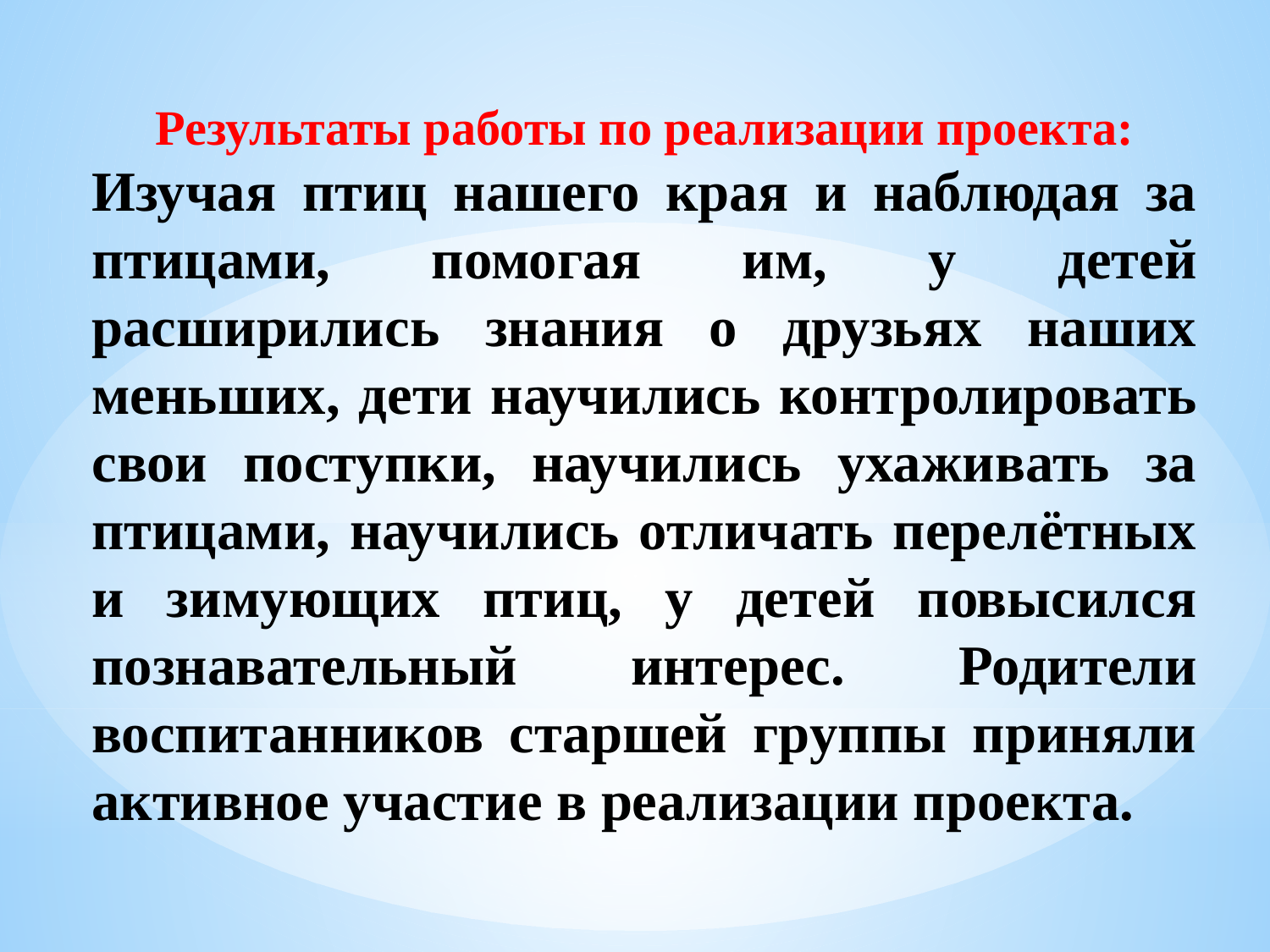

Результаты работы по реализации проекта:
Изучая птиц нашего края и наблюдая за птицами, помогая им, у детей расширились знания о друзьях наших меньших, дети научились контролировать свои поступки, научились ухаживать за птицами, научились отличать перелётных и зимующих птиц, у детей повысился познавательный интерес. Родители воспитанников старшей группы приняли активное участие в реализации проекта.